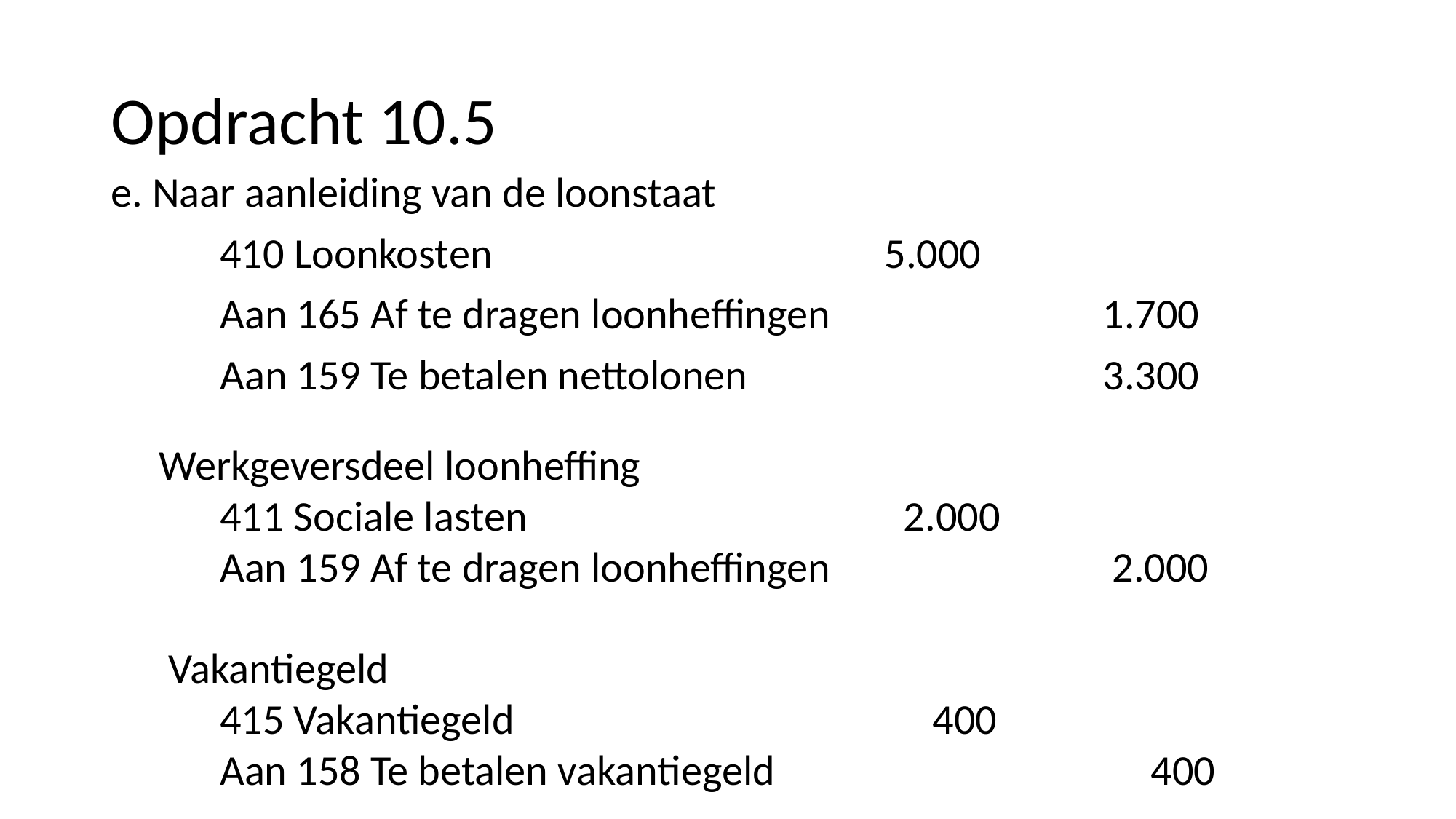

# Opdracht 10.5
e. Naar aanleiding van de loonstaat
	410 Loonkosten				 5.000
	Aan 165 Af te dragen loonheffingen			 1.700
	Aan 159 Te betalen nettolonen				 3.300

     Werkgeversdeel loonheffing
	411 Sociale lasten				   2.000
	Aan 159 Af te dragen loonheffingen			  2.000

      Vakantiegeld
	415 Vakantiegeld				      400
	Aan 158 Te betalen vakantiegeld			      400